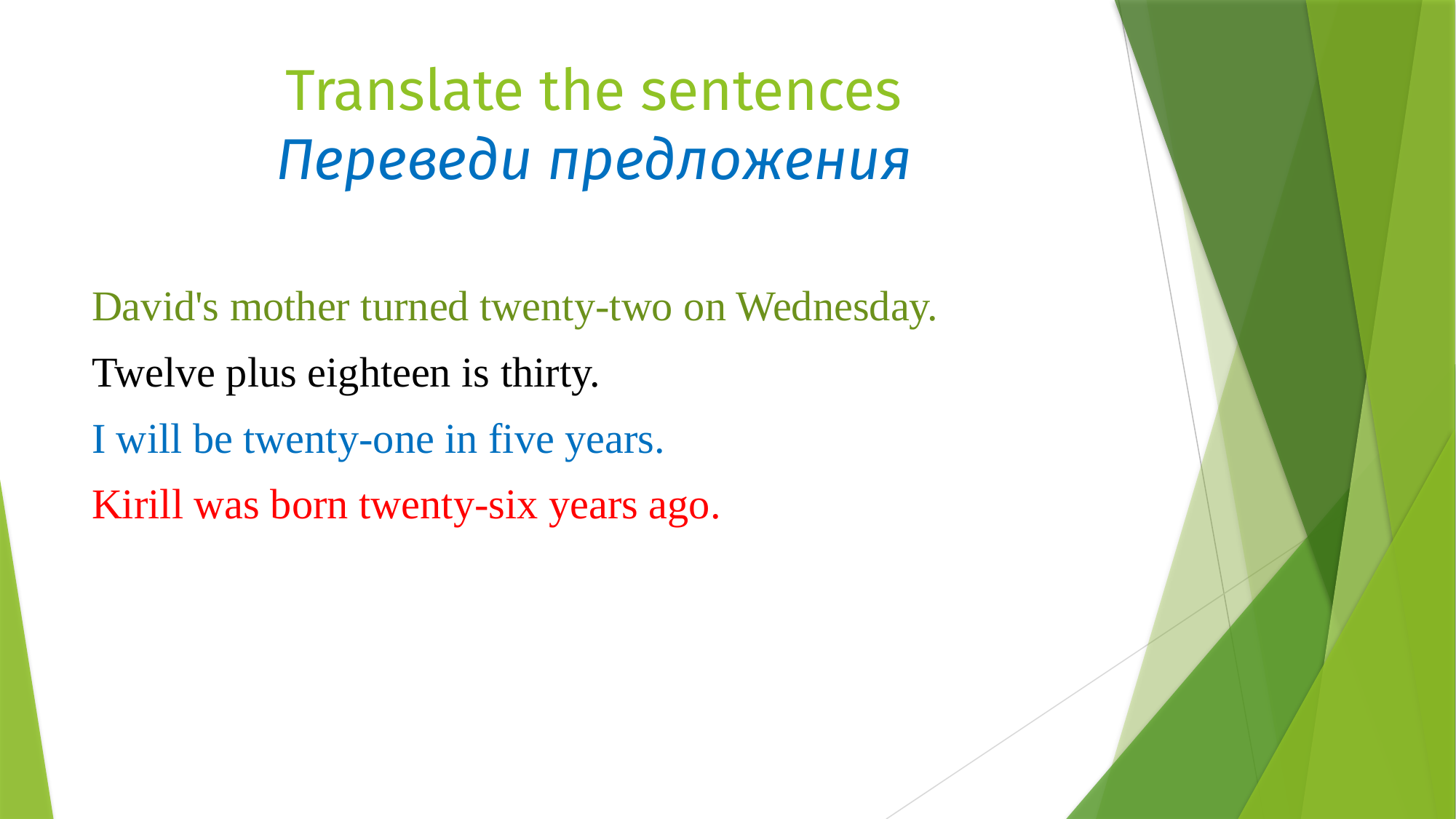

# Translate the sentences Переведи предложения
David's mother turned twenty-two on Wednesday.
Twelve plus eighteen is thirty.
I will be twenty-one in five years.
Kirill was born twenty-six years ago.